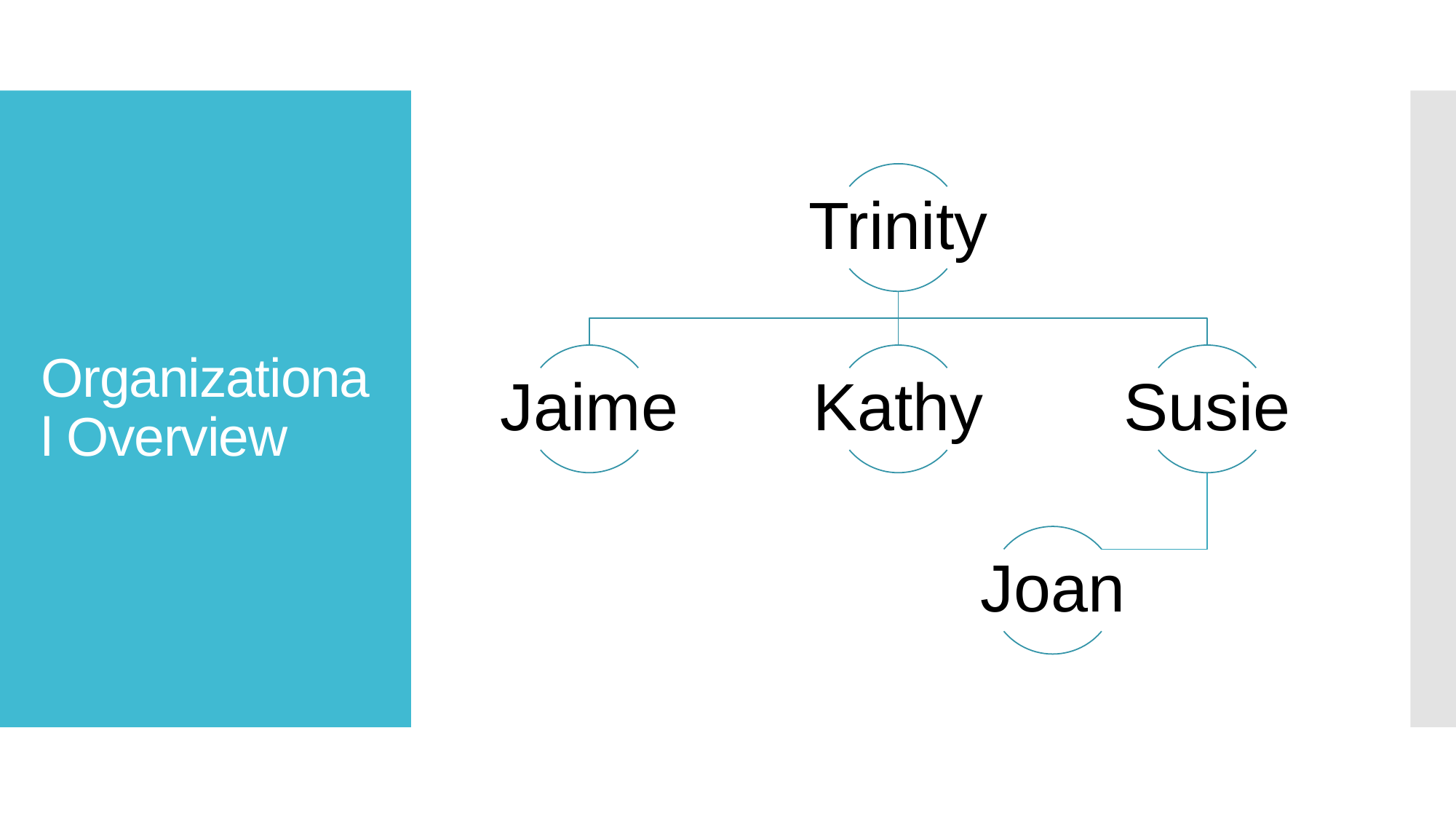

Trinity
Jaime
Kathy
Susie
Joan
# Organizational Overview